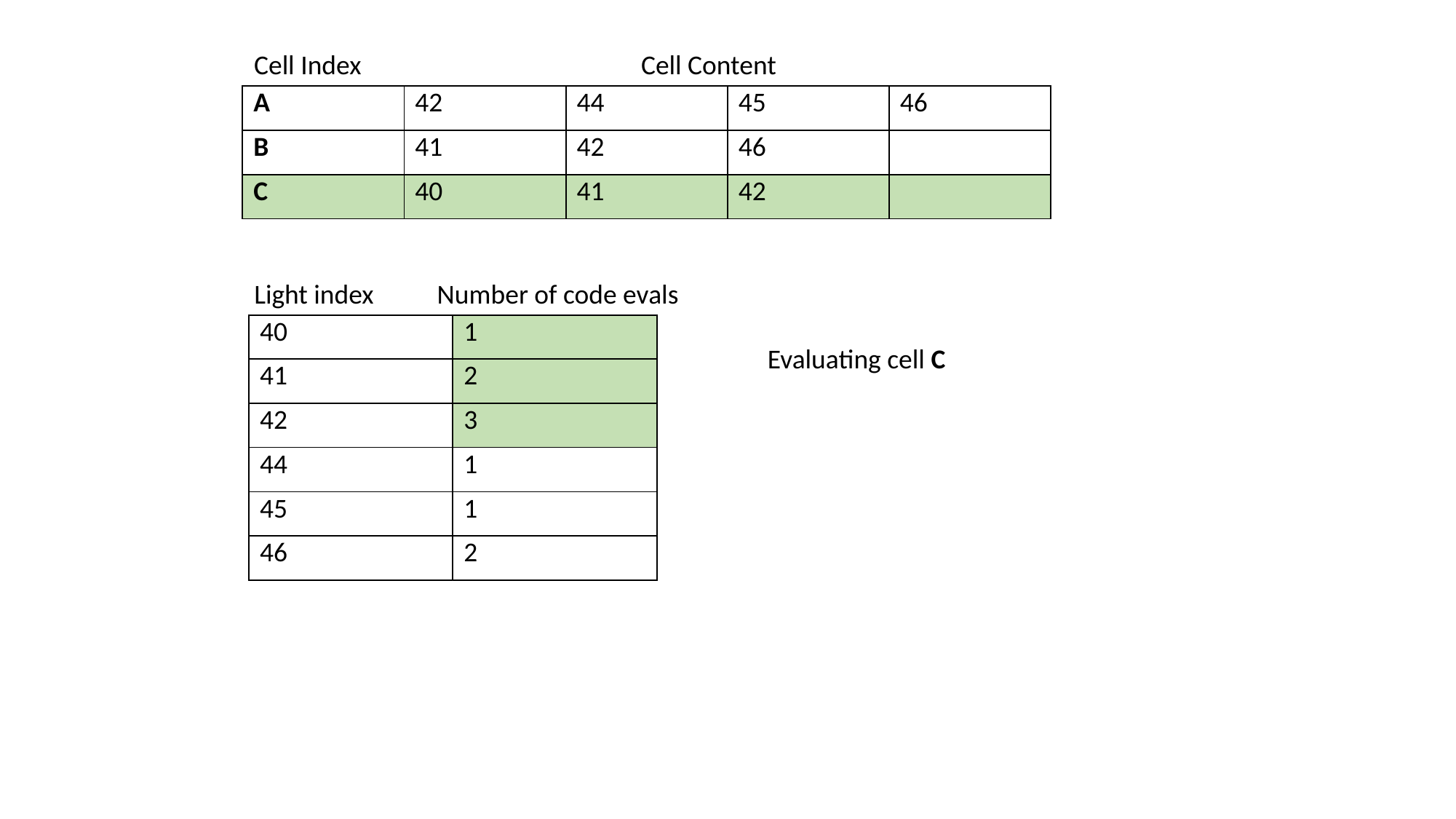

Cell Index
Cell Content
| A | 42 | 44 | 45 | 46 |
| --- | --- | --- | --- | --- |
| B | 41 | 42 | 46 |  |
| C | 40 | 41 | 42 |  |
Light index
Number of code evals
| 40 | 1 |
| --- | --- |
| 41 | 2 |
| 42 | 3 |
| 44 | 1 |
| 45 | 1 |
| 46 | 2 |
Evaluating cell C